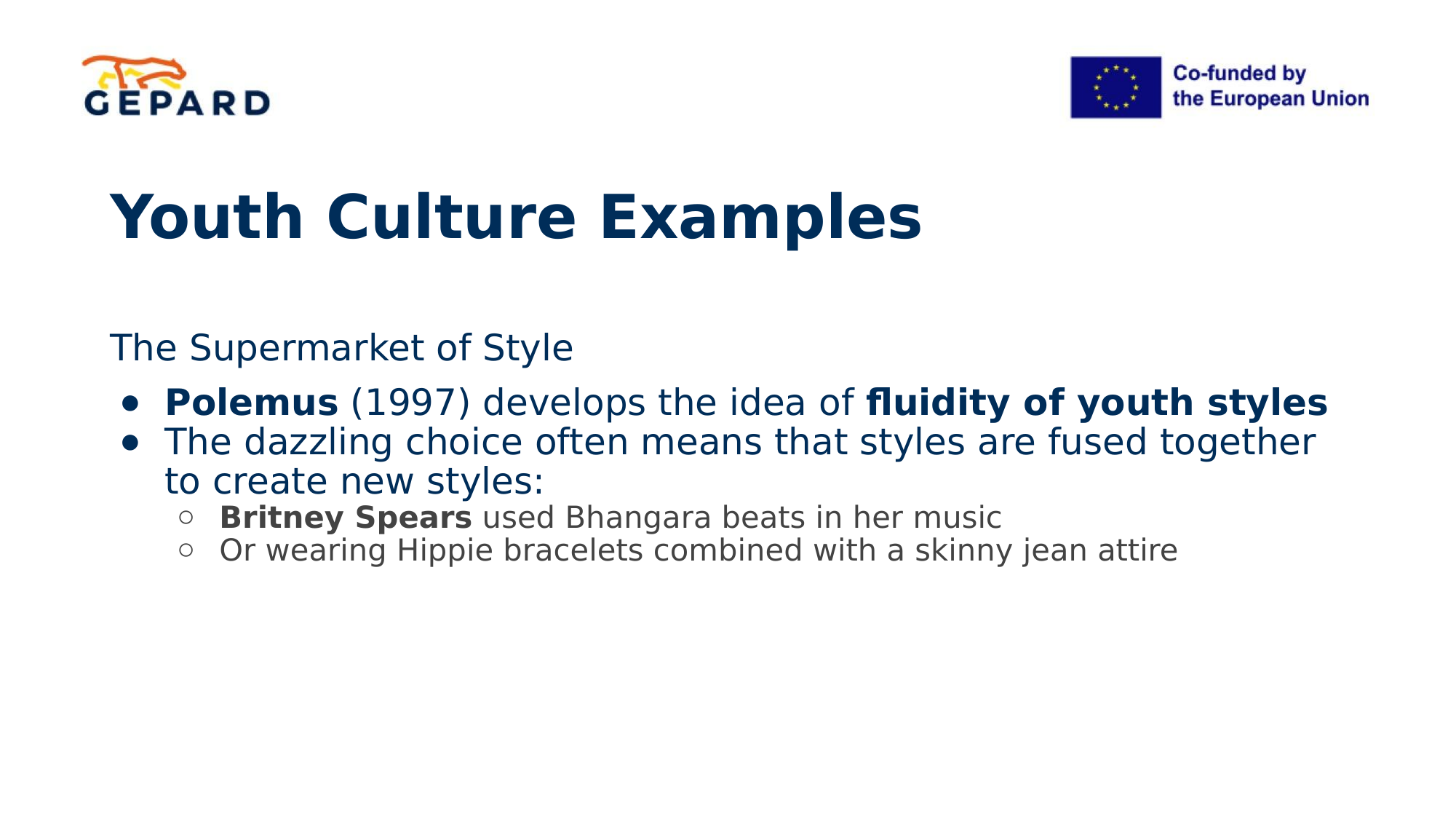

# Youth Culture Examples
The Supermarket of Style
Polemus (1997) develops the idea of fluidity of youth styles
The dazzling choice often means that styles are fused together to create new styles:
Britney Spears used Bhangara beats in her music
Or wearing Hippie bracelets combined with a skinny jean attire